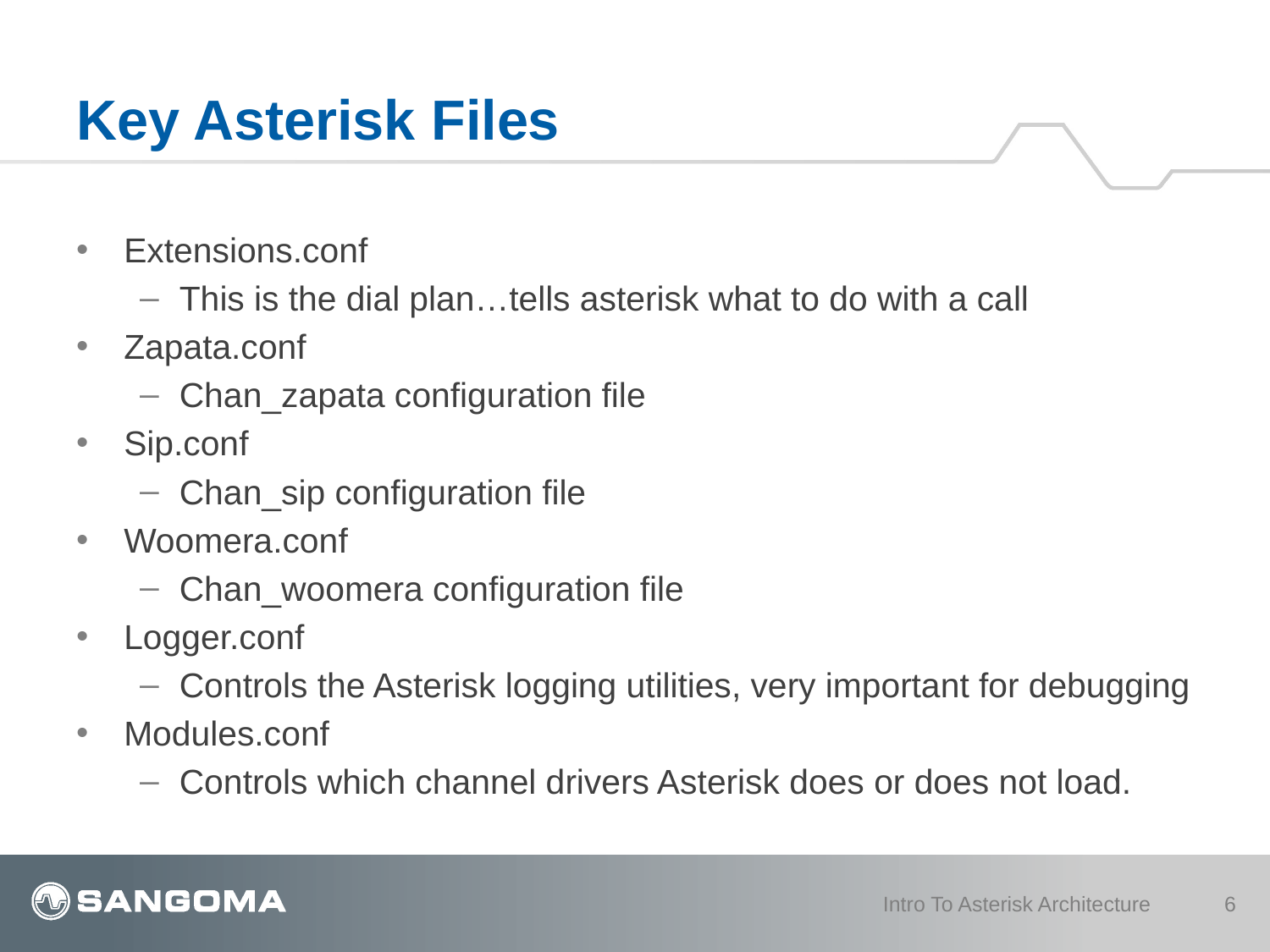

# Key Asterisk Files
Extensions.conf
This is the dial plan…tells asterisk what to do with a call
Zapata.conf
Chan_zapata configuration file
Sip.conf
Chan_sip configuration file
Woomera.conf
Chan_woomera configuration file
Logger.conf
Controls the Asterisk logging utilities, very important for debugging
Modules.conf
Controls which channel drivers Asterisk does or does not load.
Intro To Asterisk Architecture
6